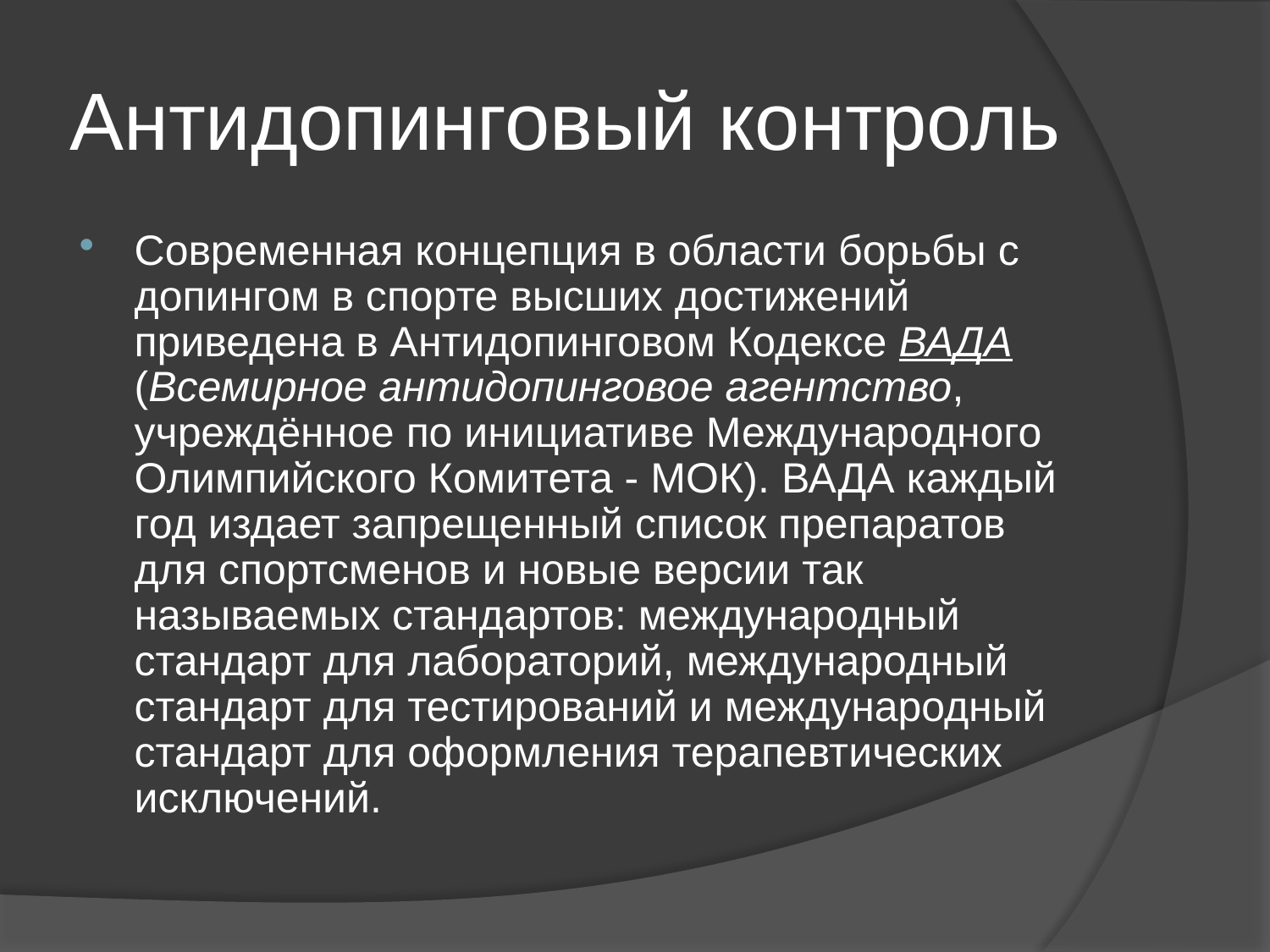

# Антидопинговый контроль
Современная концепция в области борьбы с допингом в спорте высших достижений приведена в Антидопинговом Кодексе ВАДА (Всемирное антидопинговое агентство, учреждённое по инициативе Международного Олимпийского Комитета - МОК). ВАДА каждый год издает запрещенный список препаратов для спортсменов и новые версии так называемых стандартов: международный стандарт для лабораторий, международный стандарт для тестирований и международный стандарт для оформления терапевтических исключений.